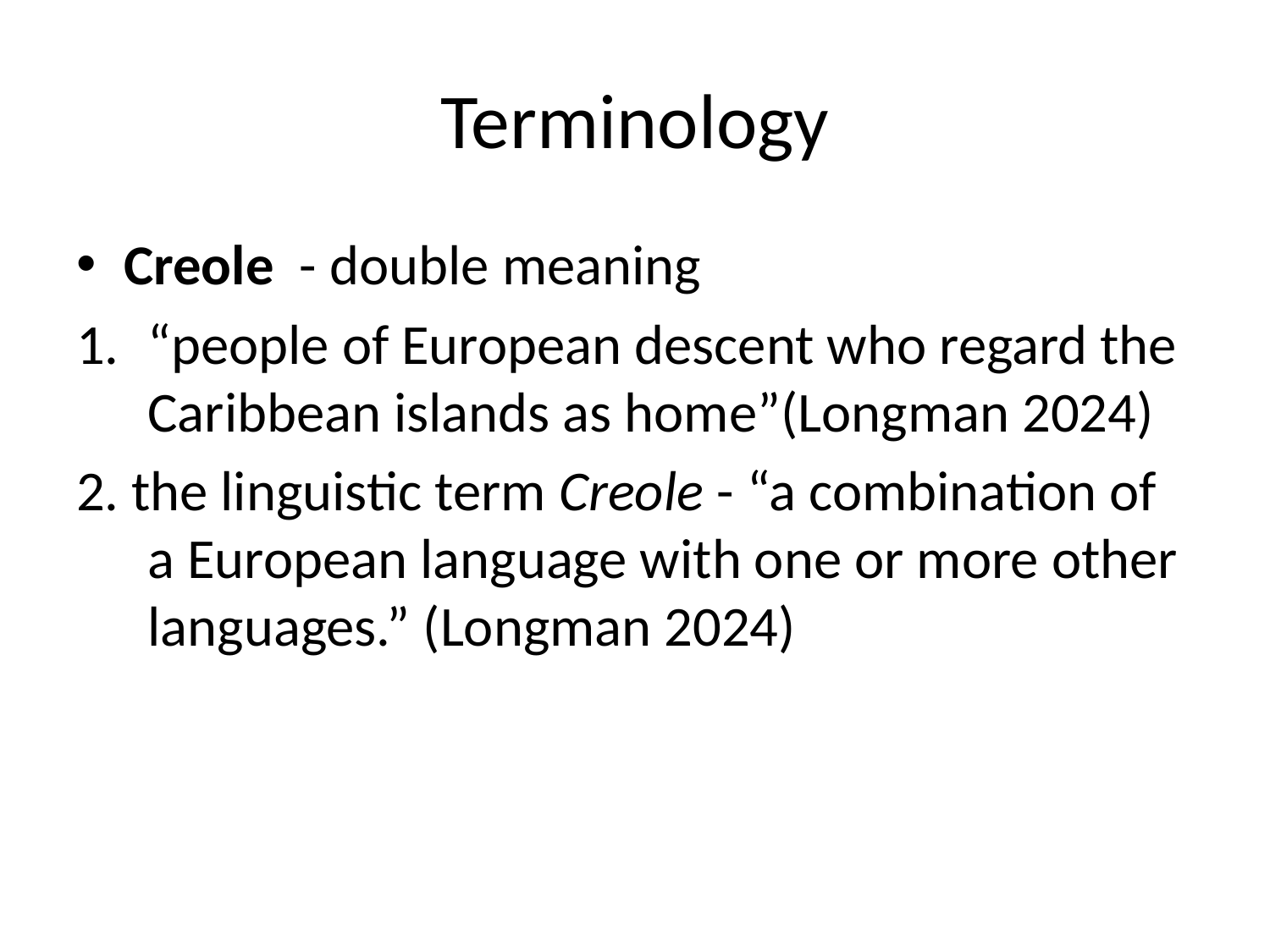

# Terminology
Creole  - double meaning
“people of European descent who regard the Caribbean islands as home”(Longman 2024)
2. the linguistic term Creole - “a combination of a European language with one or more other languages.” (Longman 2024)